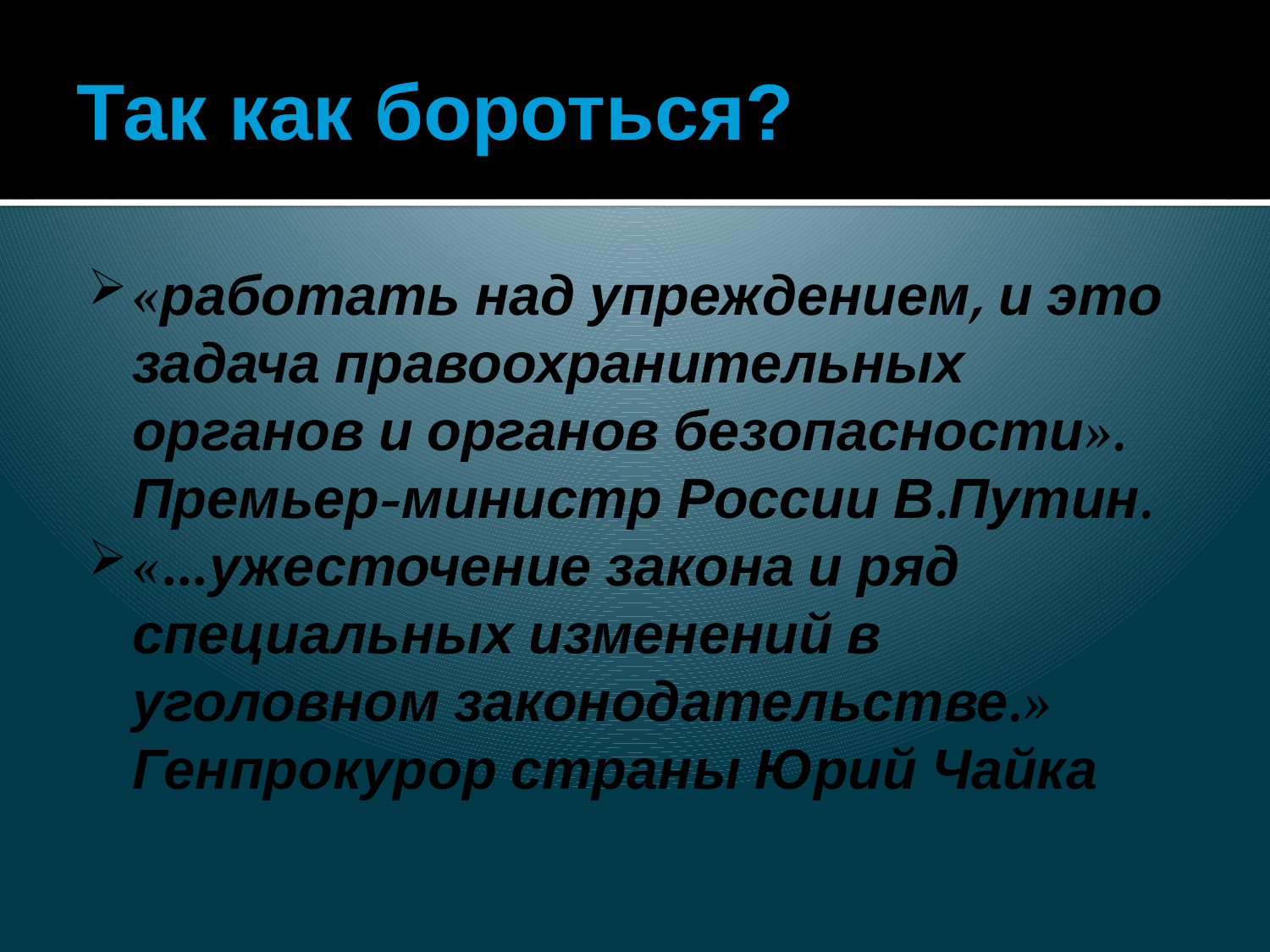

# Так как бороться?
«работать над упреждением, и это задача правоохранительных органов и органов безопасности». Премьер-министр России В.Путин.
«…ужесточение закона и ряд специальных изменений в уголовном законодательстве.» Генпрокурор страны Юрий Чайка